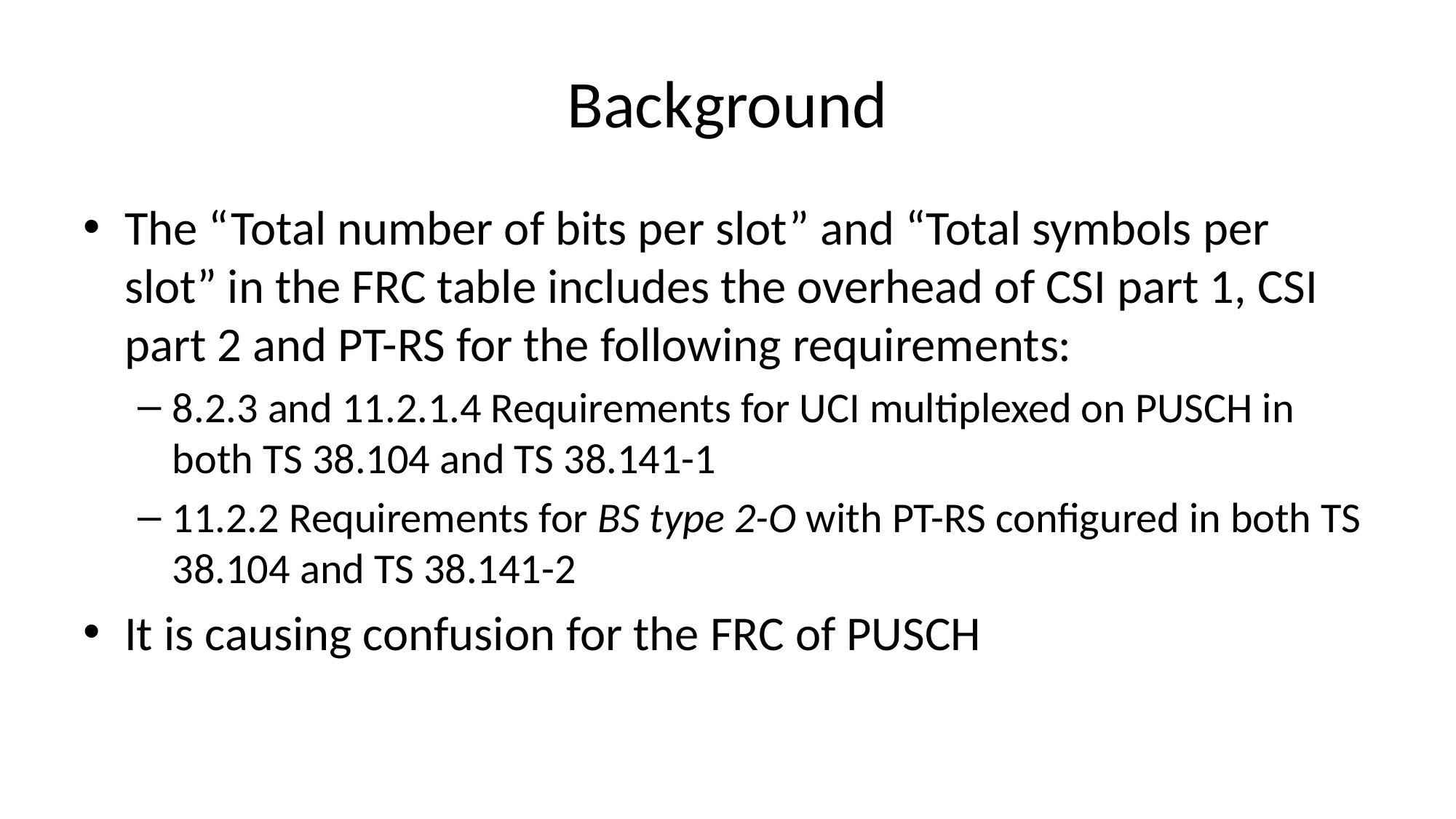

# Background
The “Total number of bits per slot” and “Total symbols per slot” in the FRC table includes the overhead of CSI part 1, CSI part 2 and PT-RS for the following requirements:
8.2.3 and 11.2.1.4 Requirements for UCI multiplexed on PUSCH in both TS 38.104 and TS 38.141-1
11.2.2 Requirements for BS type 2-O with PT-RS configured in both TS 38.104 and TS 38.141-2
It is causing confusion for the FRC of PUSCH